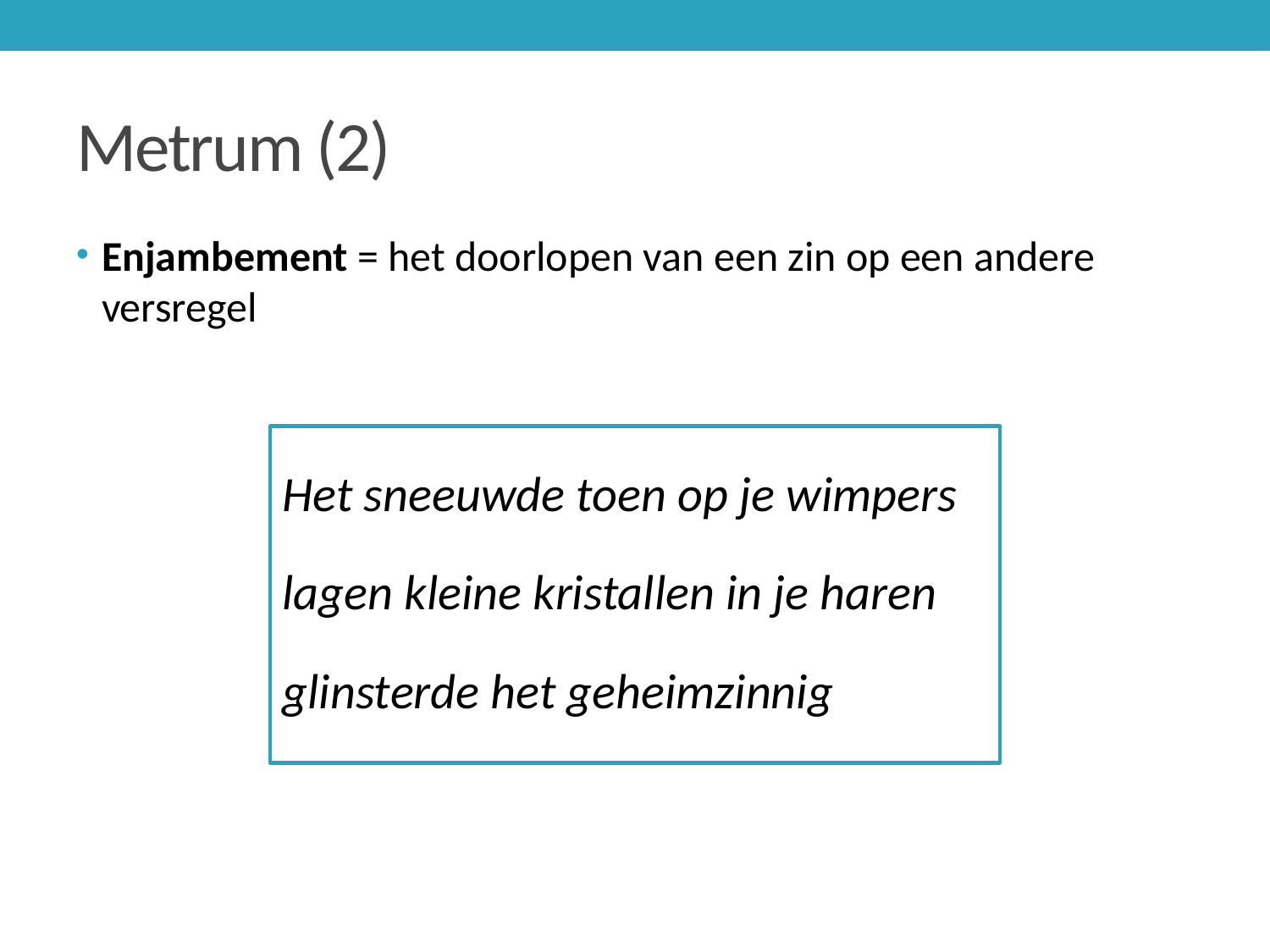

# Metrum (2)
Enjambement = het doorlopen van een zin op een andere versregel

Het sneeuwde toen op je wimpers
lagen kleine kristallen in je haren
glinsterde het geheimzinnig